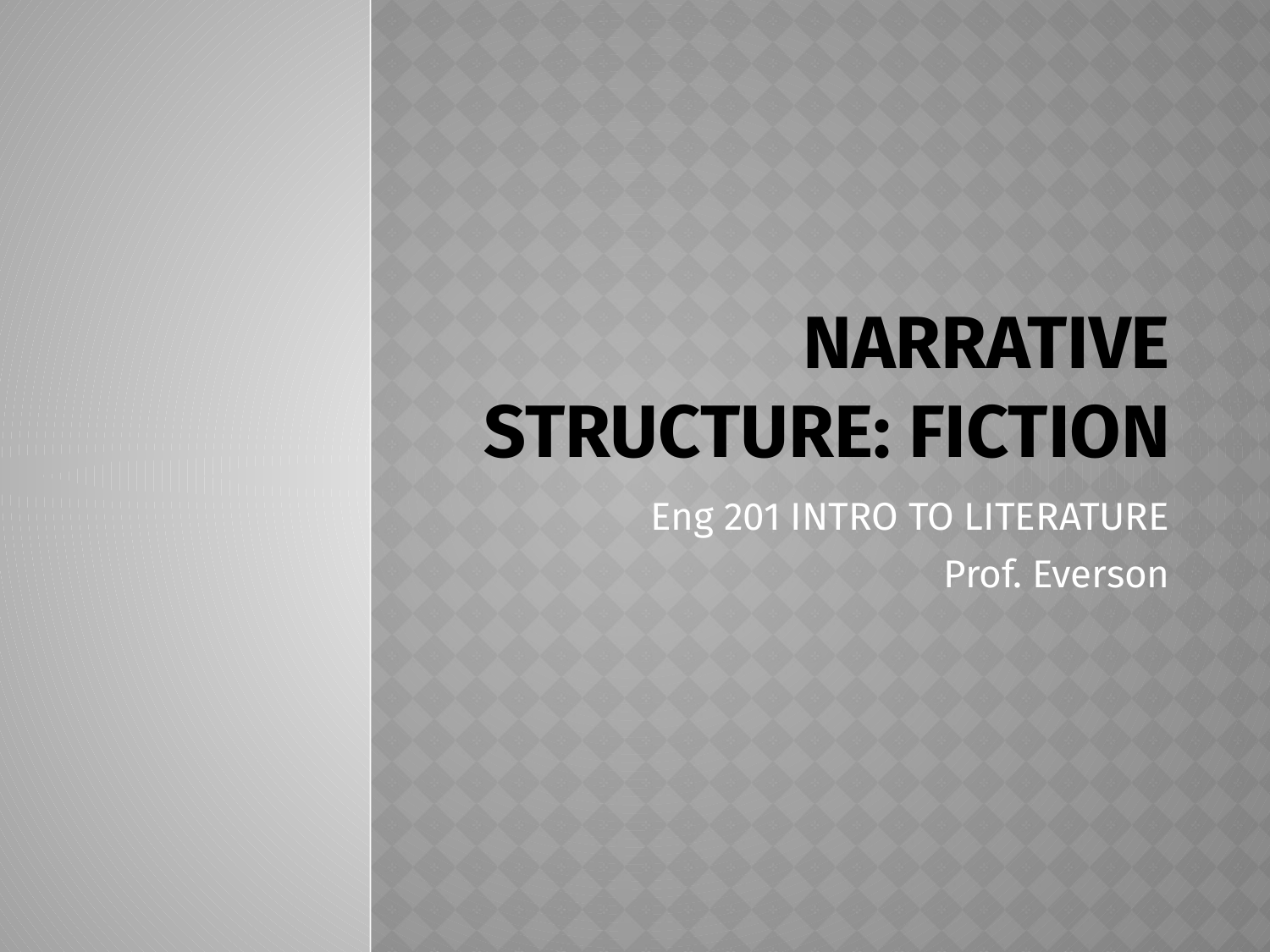

# Narrative structure: fiction
Eng 201 INTRO TO LITERATURE
Prof. Everson